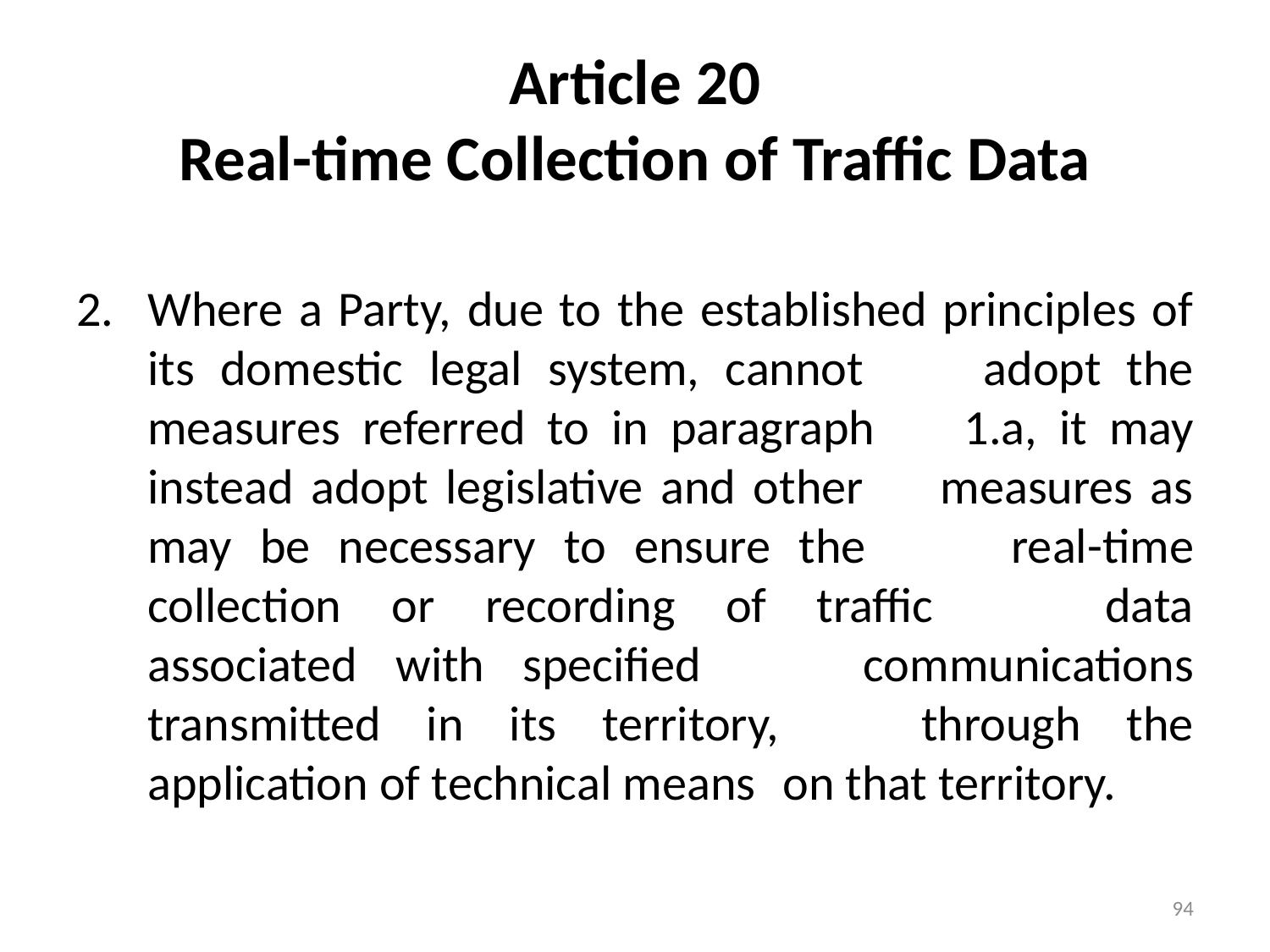

# Article 20 Real-time Collection of Traffic Data
Where a Party, due to the established principles of its domestic legal system, cannot 	adopt the measures referred to in paragraph 	1.a, it may instead adopt legislative and other 	measures as may be necessary to ensure the 	real-time collection or recording of traffic 	data associated with specified 	communications transmitted in its territory, 	through the application of technical means 	on that territory.
94